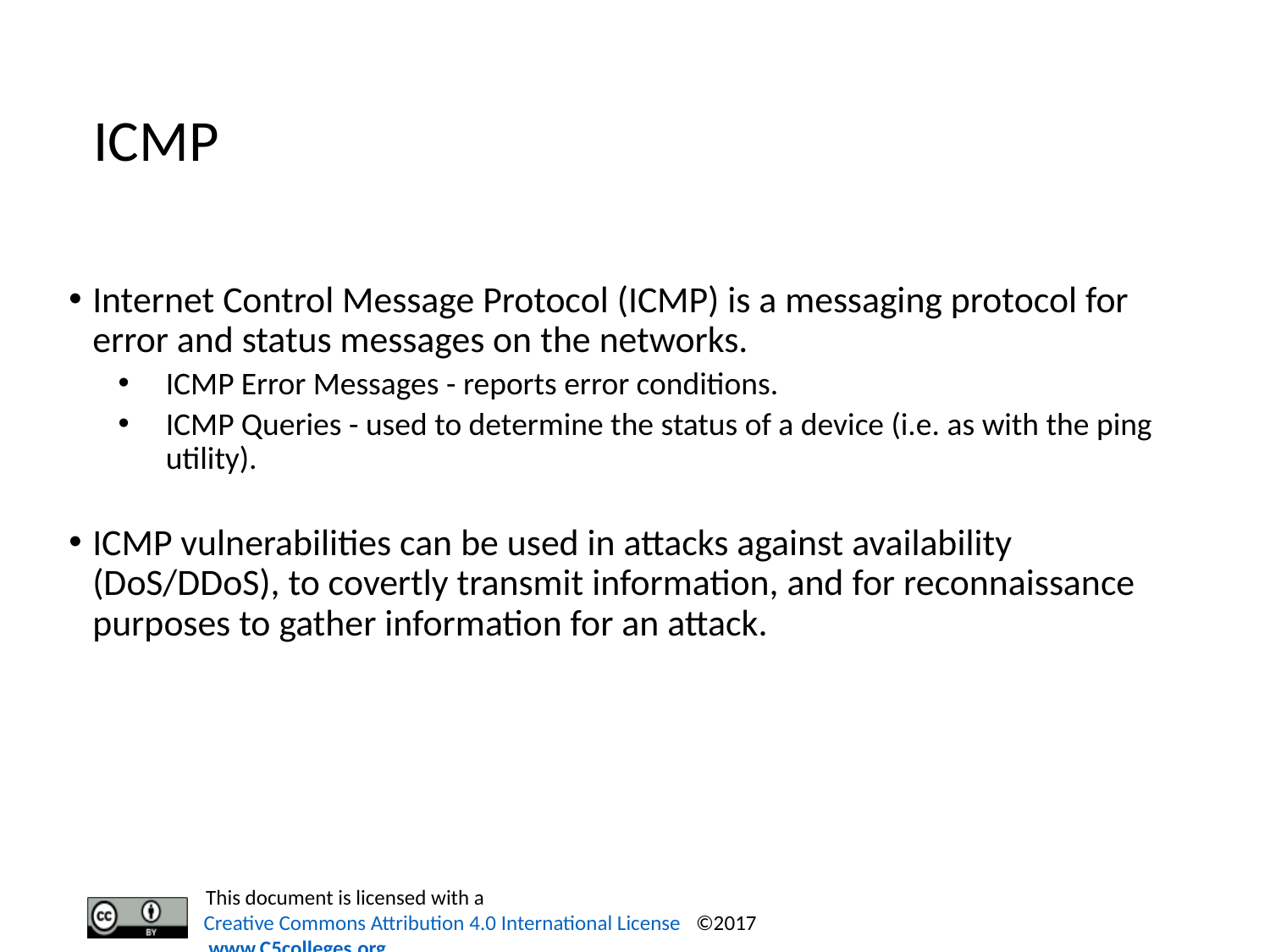

# ICMP
Internet Control Message Protocol (ICMP) is a messaging protocol for error and status messages on the networks.
ICMP Error Messages - reports error conditions.
ICMP Queries - used to determine the status of a device (i.e. as with the ping utility).
ICMP vulnerabilities can be used in attacks against availability (DoS/DDoS), to covertly transmit information, and for reconnaissance purposes to gather information for an attack.